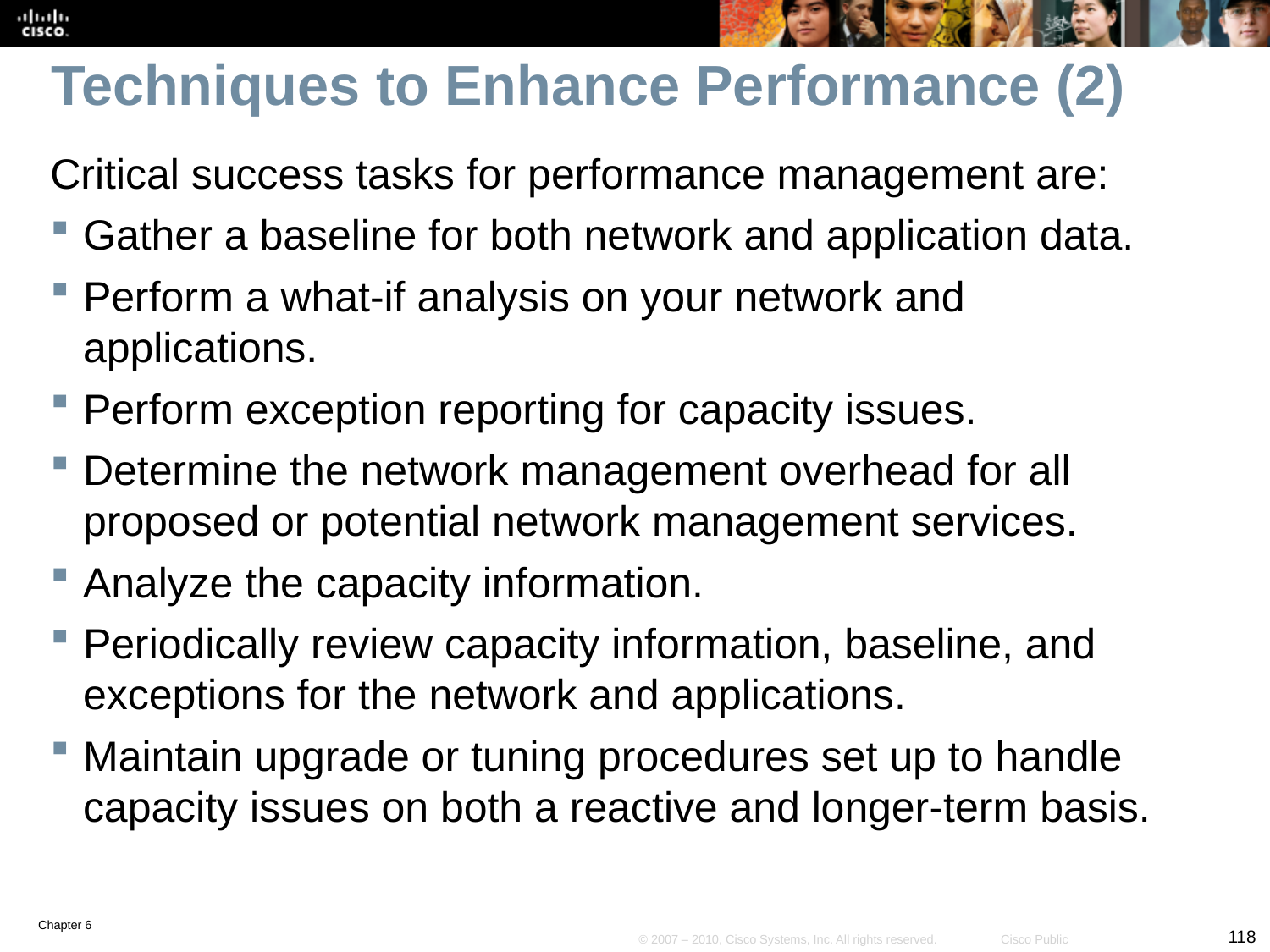

# Techniques to Enhance Performance (2)
Critical success tasks for performance management are:
Gather a baseline for both network and application data.
Perform a what-if analysis on your network and applications.
Perform exception reporting for capacity issues.
Determine the network management overhead for all proposed or potential network management services.
Analyze the capacity information.
Periodically review capacity information, baseline, and exceptions for the network and applications.
Maintain upgrade or tuning procedures set up to handle capacity issues on both a reactive and longer-term basis.